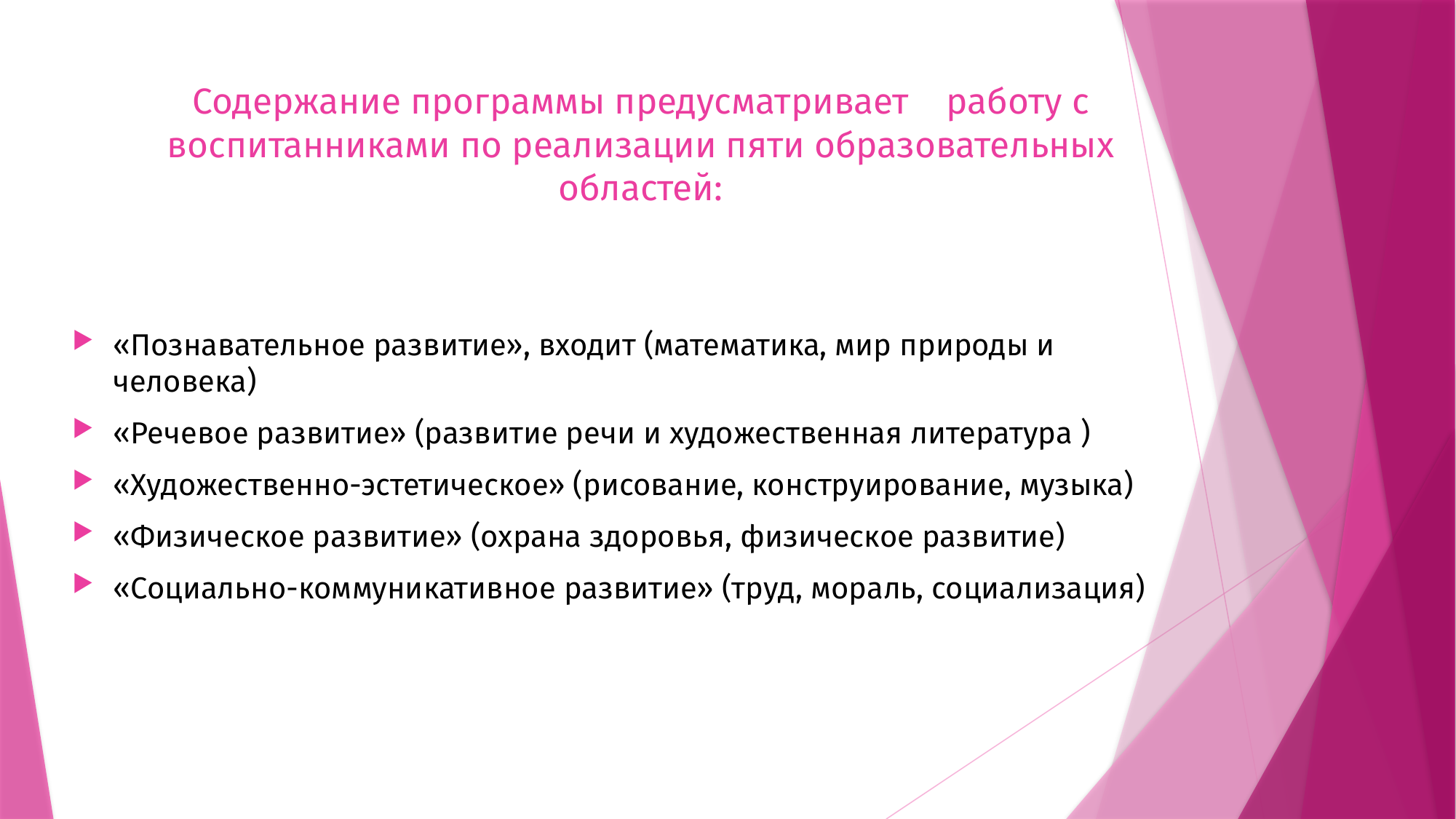

# Содержание программы предусматривает    работу с воспитанниками по реализации пяти образовательных областей:
«Познавательное развитие», входит (математика, мир природы и человека)
«Речевое развитие» (развитие речи и художественная литература )
«Художественно-эстетическое» (рисование, конструирование, музыка)
«Физическое развитие» (охрана здоровья, физическое развитие)
«Социально-коммуникативное развитие» (труд, мораль, социализация)